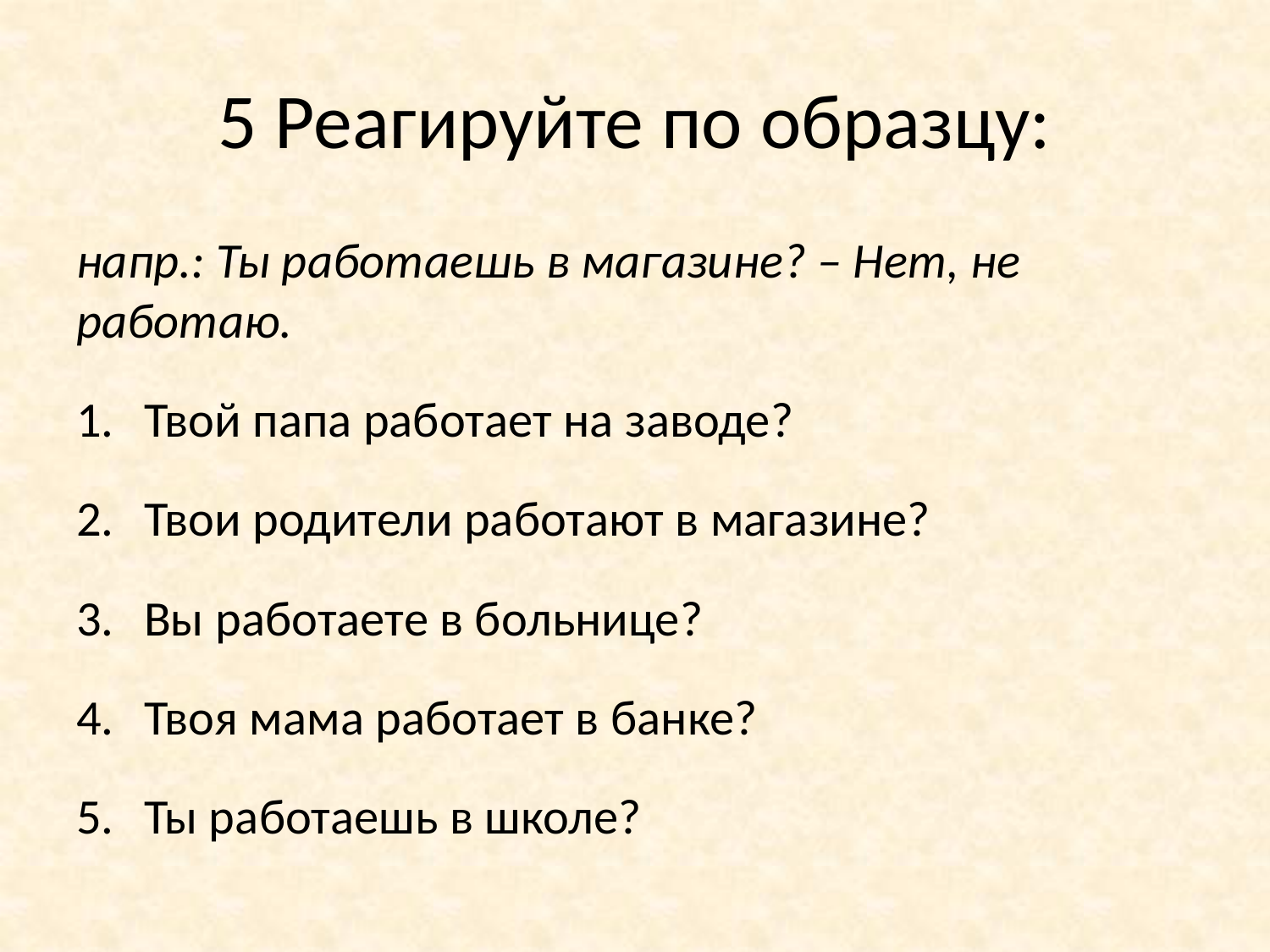

# 5 Реагируйте по образцу:
напр.: Ты работаешь в магазине? – Нет, не работаю.
Твой папа работает на заводе?
Твои родители работают в магазине?
Вы работаете в больнице?
Твоя мама работает в банке?
Ты работаешь в школе?